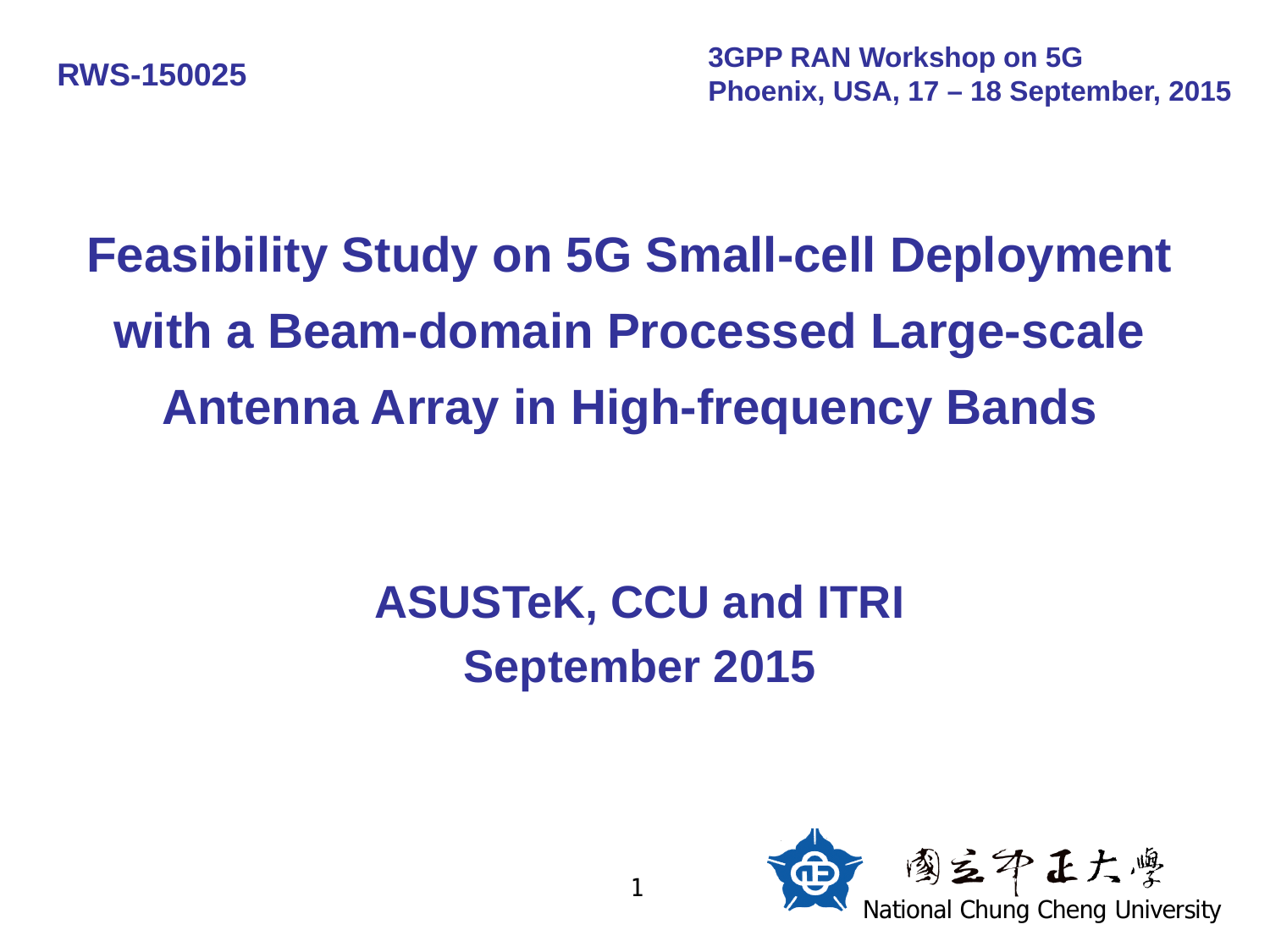

3GPP RAN Workshop on 5G
Phoenix, USA, 17 – 18 September, 2015
RWS-150025
# Feasibility Study on 5G Small-cell Deployment with a Beam-domain Processed Large-scale Antenna Array in High-frequency Bands

ASUSTeK, CCU and ITRI
September 2015

1